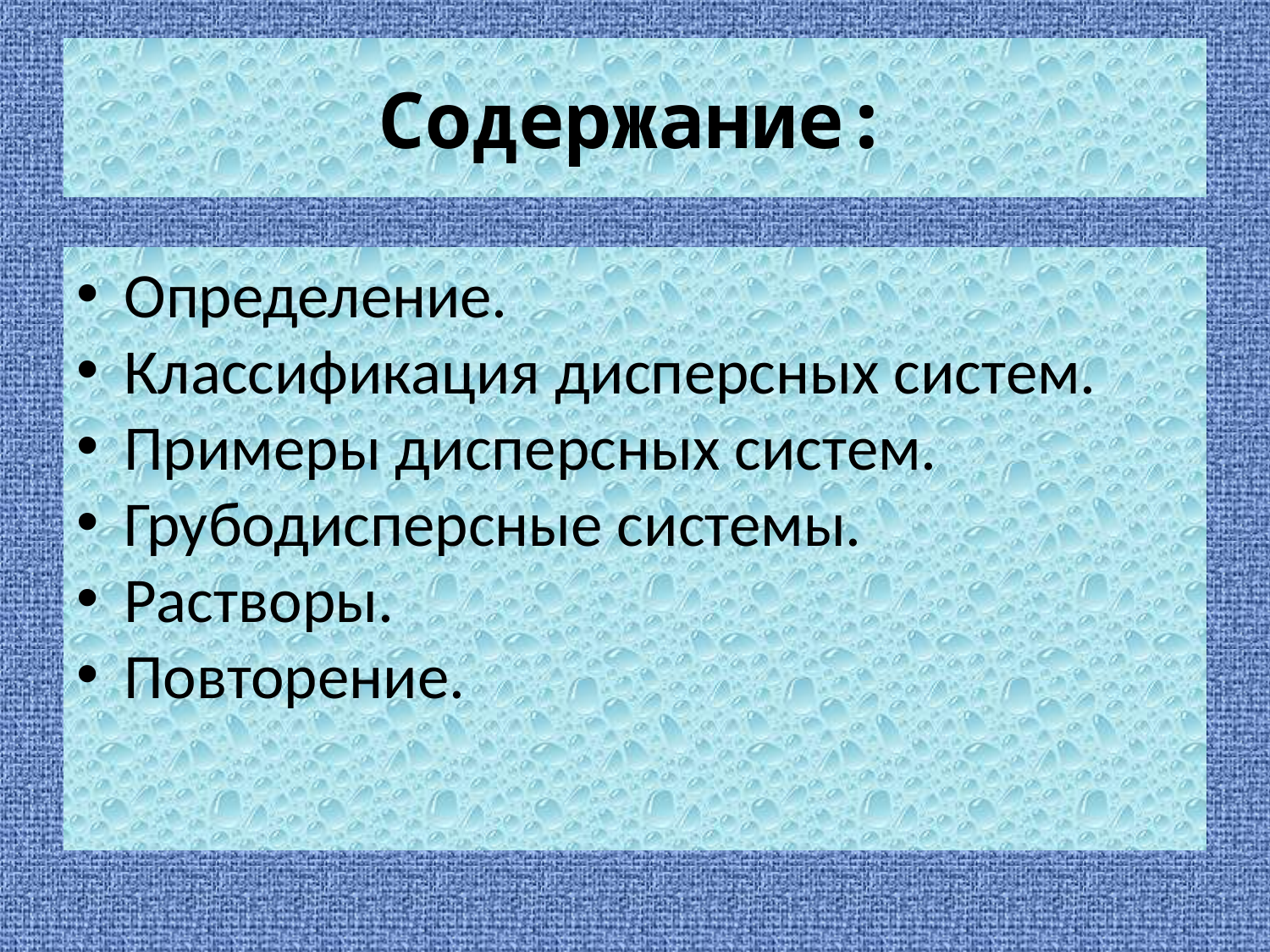

# Содержание:
Определение.
Классификация дисперсных систем.
Примеры дисперсных систем.
Грубодисперсные системы.
Растворы.
Повторение.